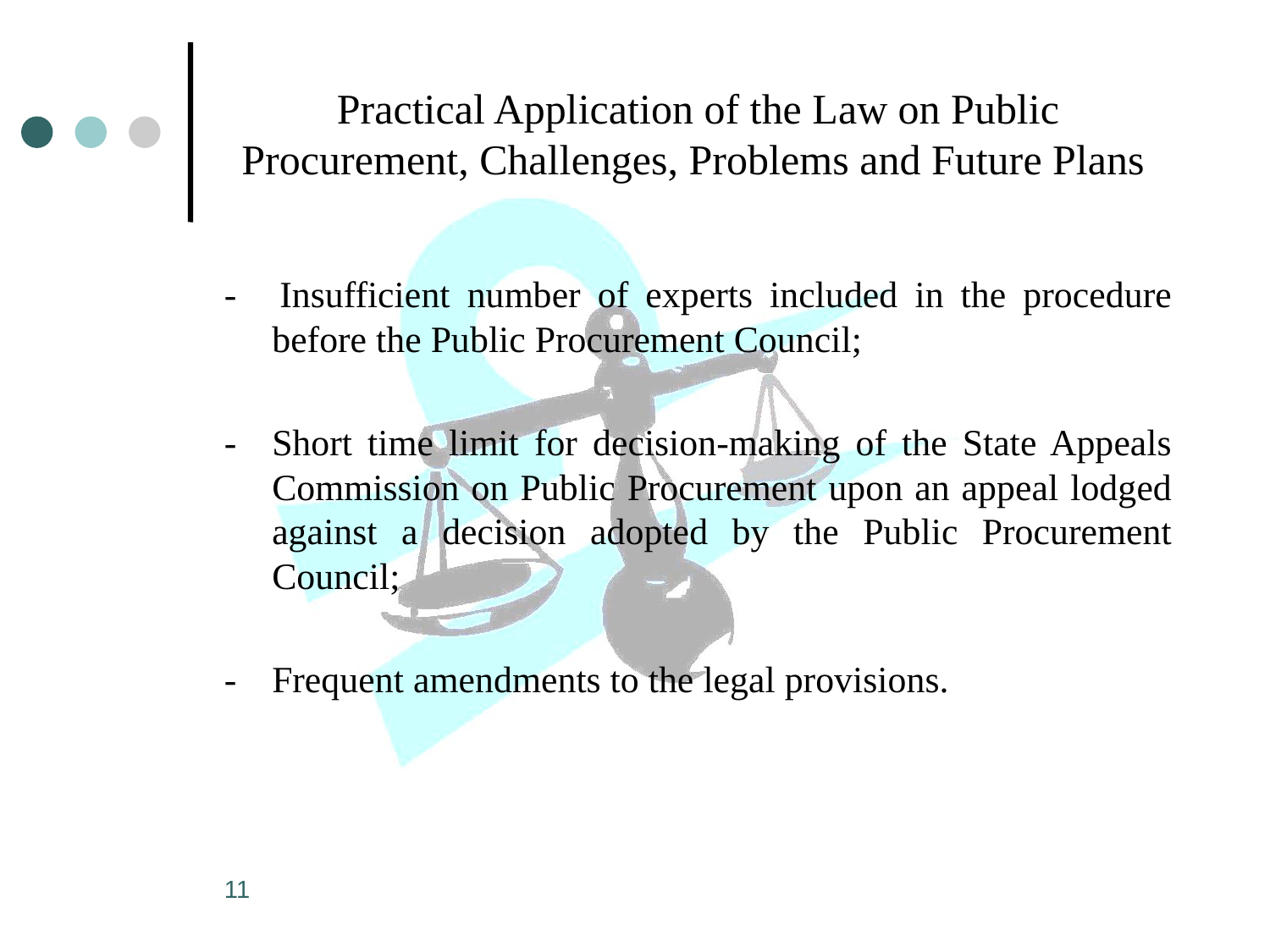

# Practical Application of the Law on Public Procurement, Challenges, Problems and Future Plans
- 	Insufficient number of experts included in the procedure before the Public Procurement Council;

-	Short time limit for decision-making of the State Appeals Commission on Public Procurement upon an appeal lodged against a decision adopted by the Public Procurement Council;

- 	Frequent amendments to the legal provisions.

11